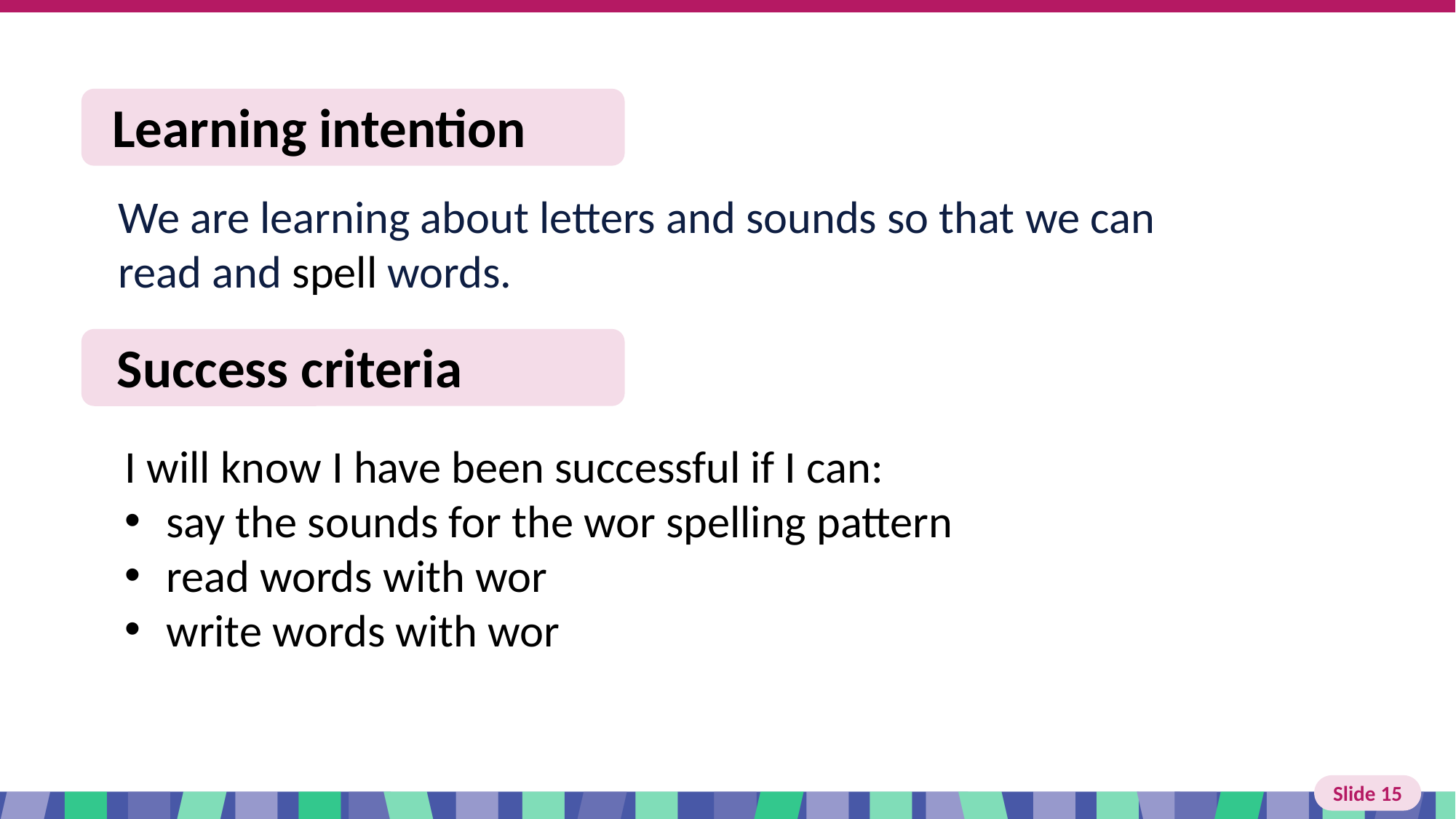

Slide 15 Learning intention and success criteria
I will know I have been successful if I can:
say the sounds for the wor spelling pattern
read words with wor
write words with wor